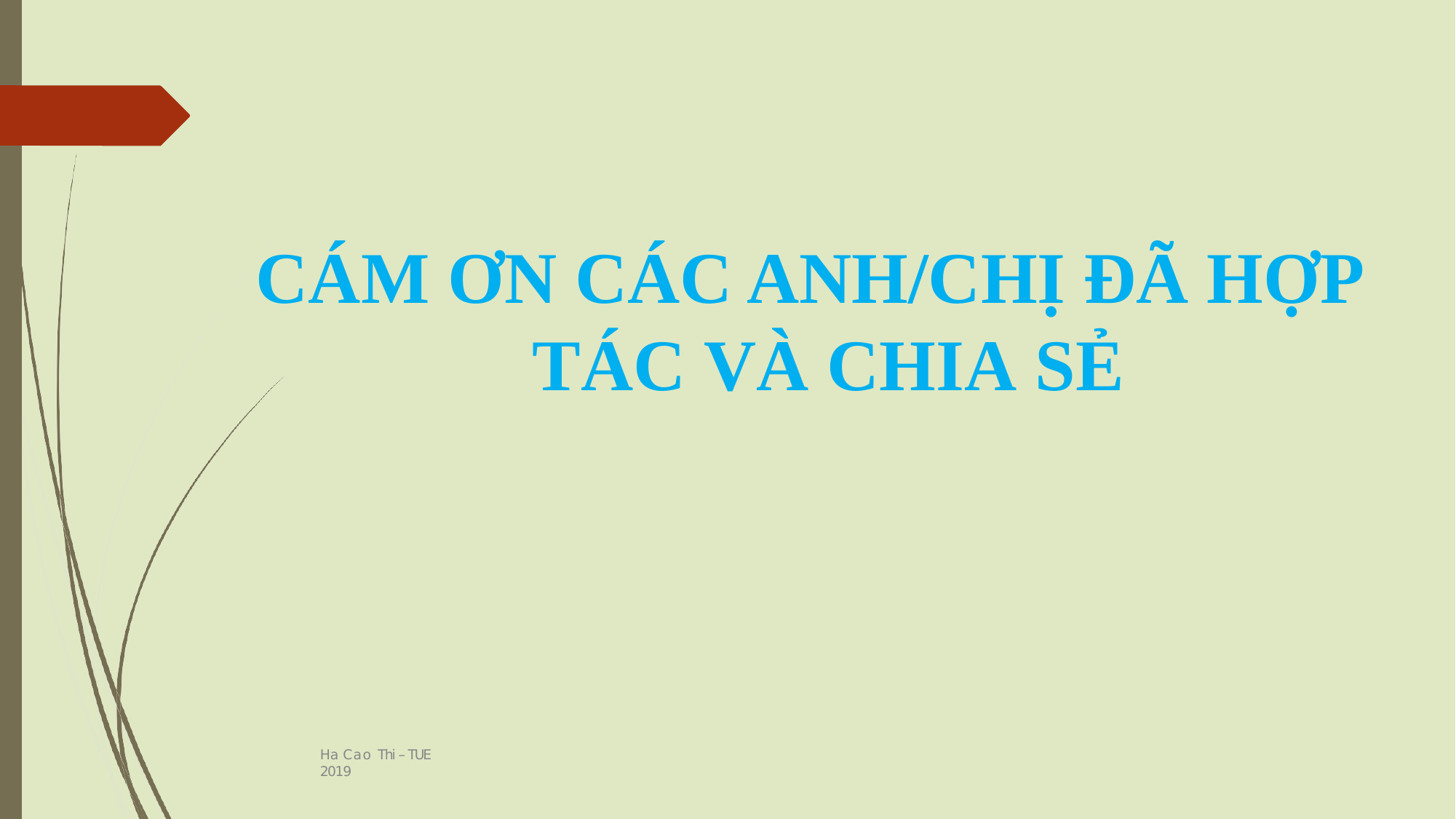

# CÁM ƠN CÁC ANH/CHỊ ĐÃ HỢP  TÁC VÀ CHIA SẺ
Ha Cao Thi – TUE 2019